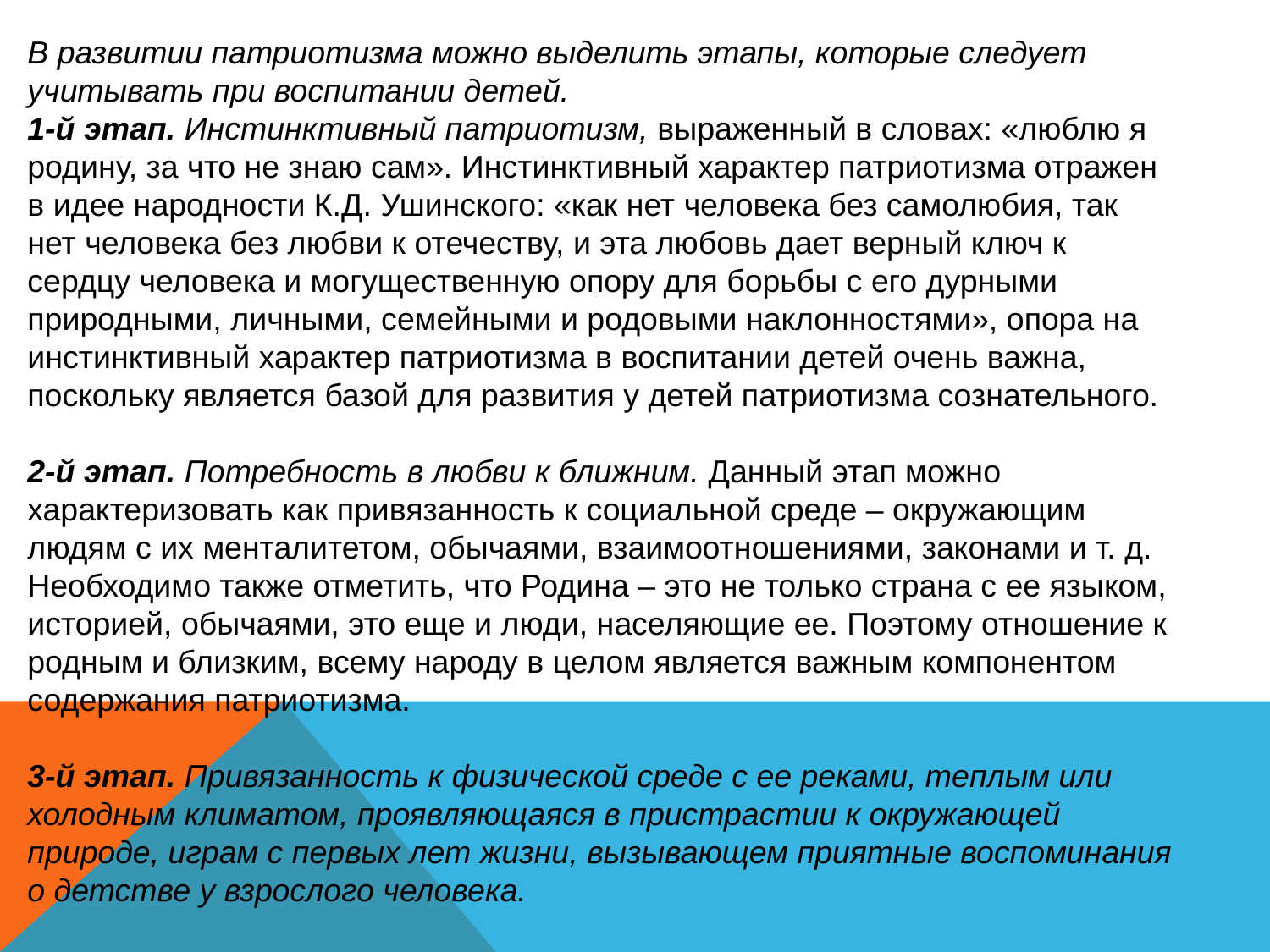

В развитии патриотизма можно выделить этапы, которые следует учитывать при воспитании детей.
1-й этап. Инстинктивный патриотизм, выраженный в словах: «люблю я родину, за что не знаю сам». Инстинктивный характер патриотизма отражен в идее народности К.Д. Ушинского: «как нет человека без самолюбия, так нет человека без любви к отечеству, и эта любовь дает верный ключ к сердцу человека и могущественную опору для борьбы с его дурными природными, личными, семейными и родовыми наклонностями», опора на инстинктивный характер патриотизма в воспитании детей очень важна, поскольку является базой для развития у детей патриотизма сознательного.

2-й этап. Потребность в любви к ближним. Данный этап можно характеризовать как привязанность к социальной среде – окружающим людям с их менталитетом, обычаями, взаимоотношениями, законами и т. д. Необходимо также отметить, что Родина – это не только страна с ее языком, историей, обычаями, это еще и люди, населяющие ее. Поэтому отношение к родным и близким, всему народу в целом является важным компонентом содержания патриотизма.

3-й этап. Привязанность к физической среде с ее реками, теплым или холодным климатом, проявляющаяся в пристрастии к окружающей природе, играм с первых лет жизни, вызывающем приятные воспоминания о детстве у взрослого человека.